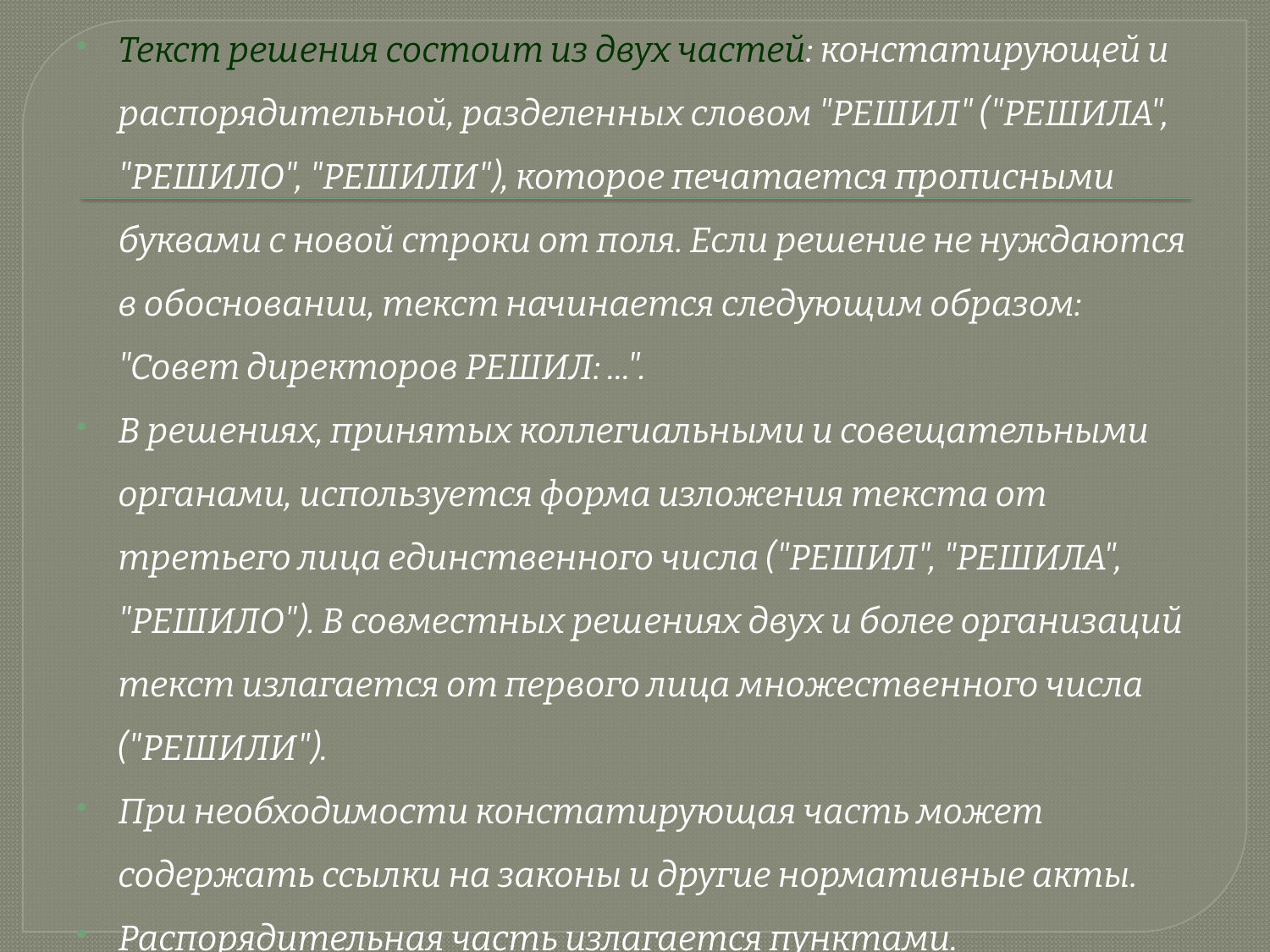

Текст решения состоит из двух частей: констатирующей и распорядительной, разделенных словом "РЕШИЛ" ("РЕШИЛА", "РЕШИЛО", "РЕШИЛИ"), которое печатается прописными буквами с новой строки от поля. Если решение не нуждаются в обосновании, текст начинается следующим образом: "Совет директоров РЕШИЛ: ...".
В решениях, принятых коллегиальными и совещательными органами, используется форма изложения текста от третьего лица единственного числа ("РЕШИЛ", "РЕШИЛА", "РЕШИЛО"). В совместных решениях двух и более организаций текст излагается от первого лица множественного числа ("РЕШИЛИ").
При необходимости констатирующая часть может содержать ссылки на законы и другие нормативные акты.
Распорядительная часть излагается пунктами.